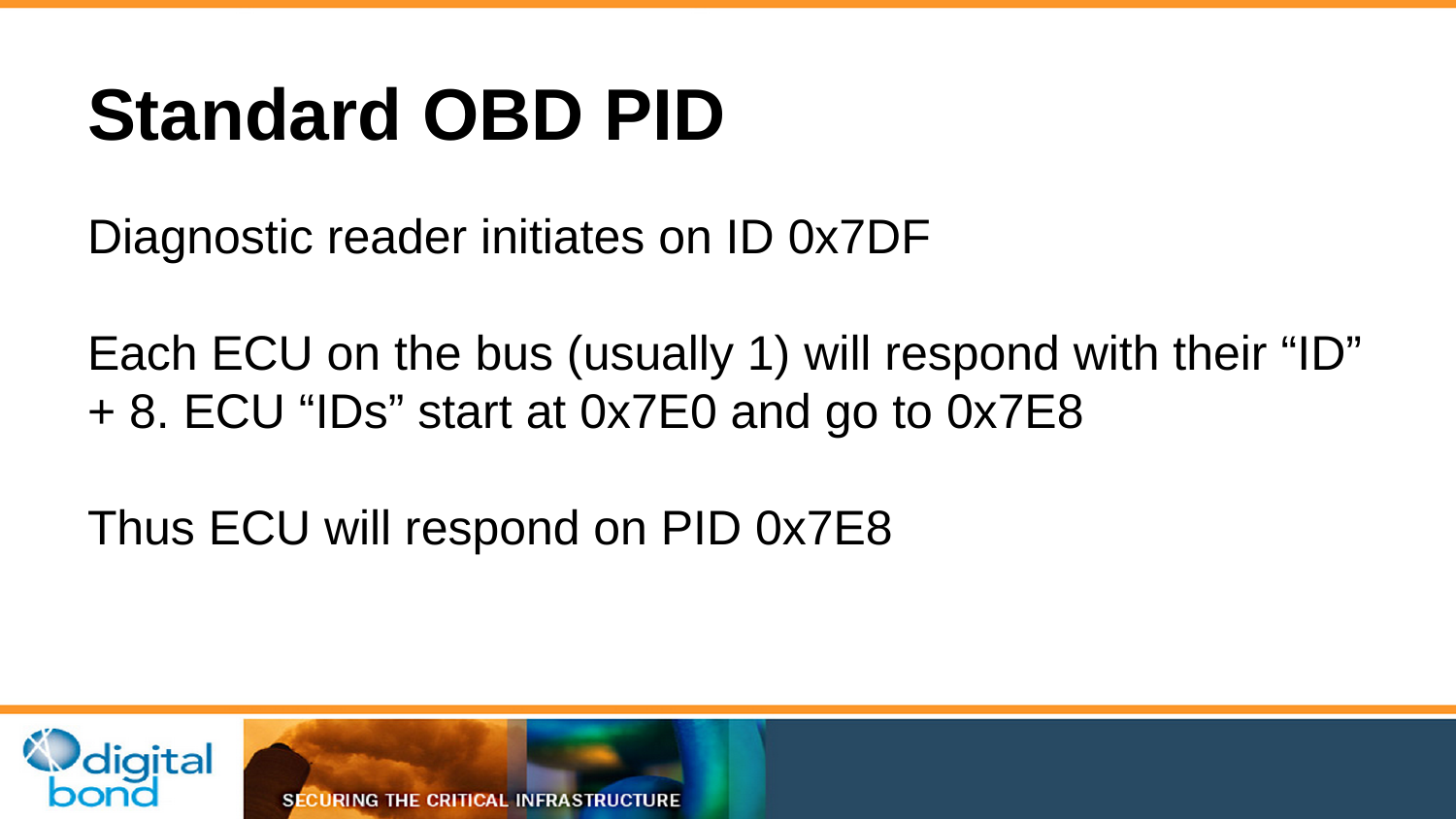

# Standard OBD PID
Diagnostic reader initiates on ID 0x7DF

Each ECU on the bus (usually 1) will respond with their “ID” + 8. ECU “IDs” start at 0x7E0 and go to 0x7E8

Thus ECU will respond on PID 0x7E8